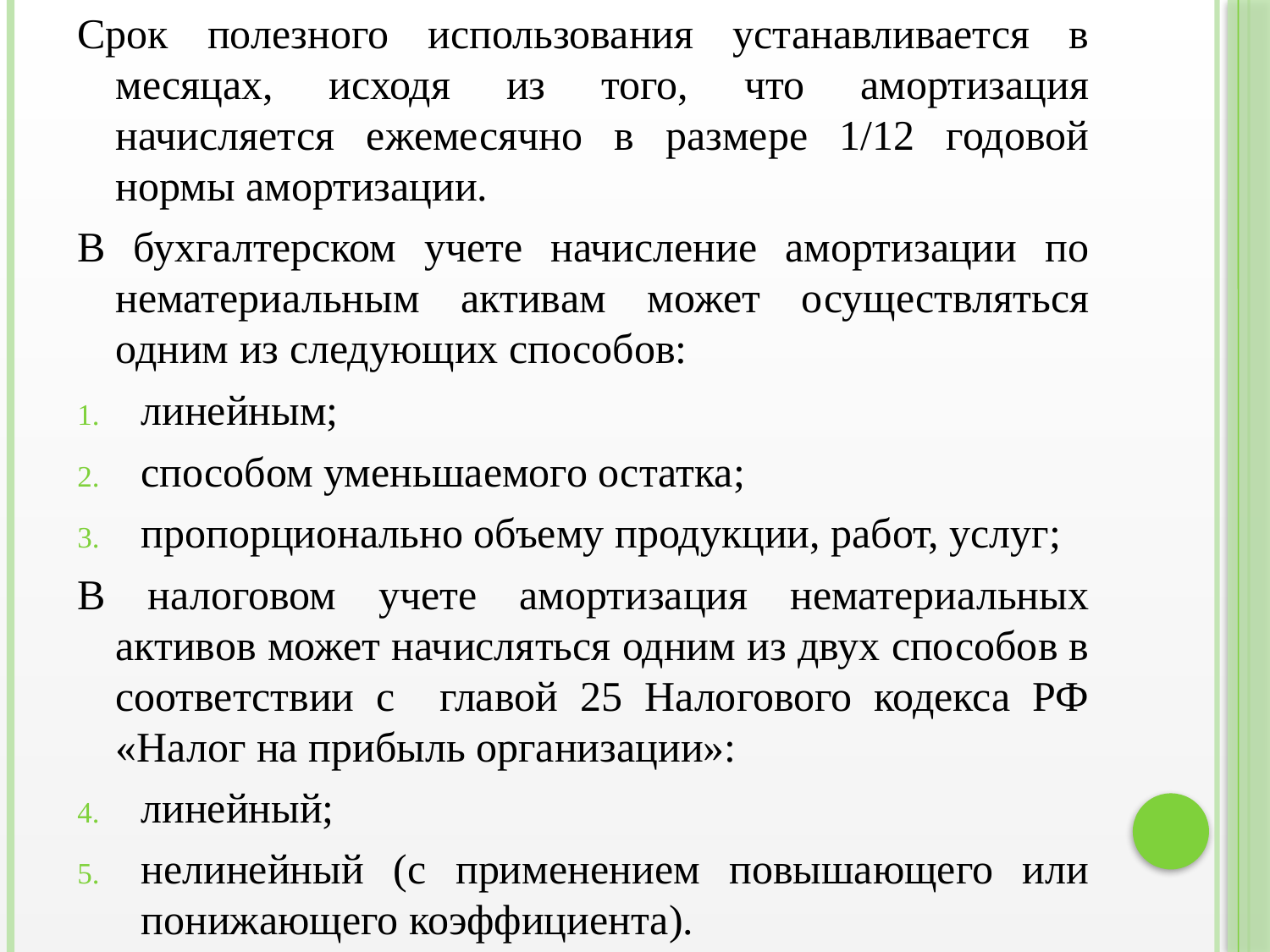

Срок полезного использования устанавливается в месяцах, исходя из того, что амортизация начисляется ежемесячно в размере 1/12 годовой нормы амортизации.
В бухгалтерском учете начисление амортизации по нематериальным активам может осуществляться одним из следующих способов:
линейным;
способом уменьшаемого остатка;
пропорционально объему продукции, работ, услуг;
В налоговом учете амортизация нематериальных активов может начисляться одним из двух способов в соответствии с  главой 25 Налогового кодекса РФ «Налог на прибыль организации»:
линейный;
нелинейный (с применением повышающего или понижающего коэффициента).